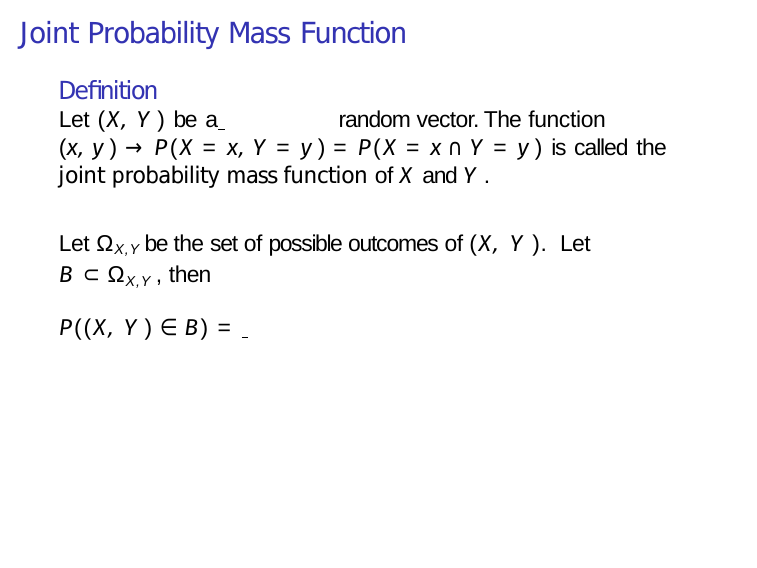

# Joint Probability Mass Function
Definition
Let (X, Y ) be a 	random vector. The function
(x, y ) → P(X = x, Y = y ) = P(X = x ∩ Y = y ) is called the
joint probability mass function of X and Y .

Let ΩX,Y be the set of possible outcomes of (X, Y ). Let
B ⊂ ΩX,Y , then
P((X, Y ) ∈ B) =